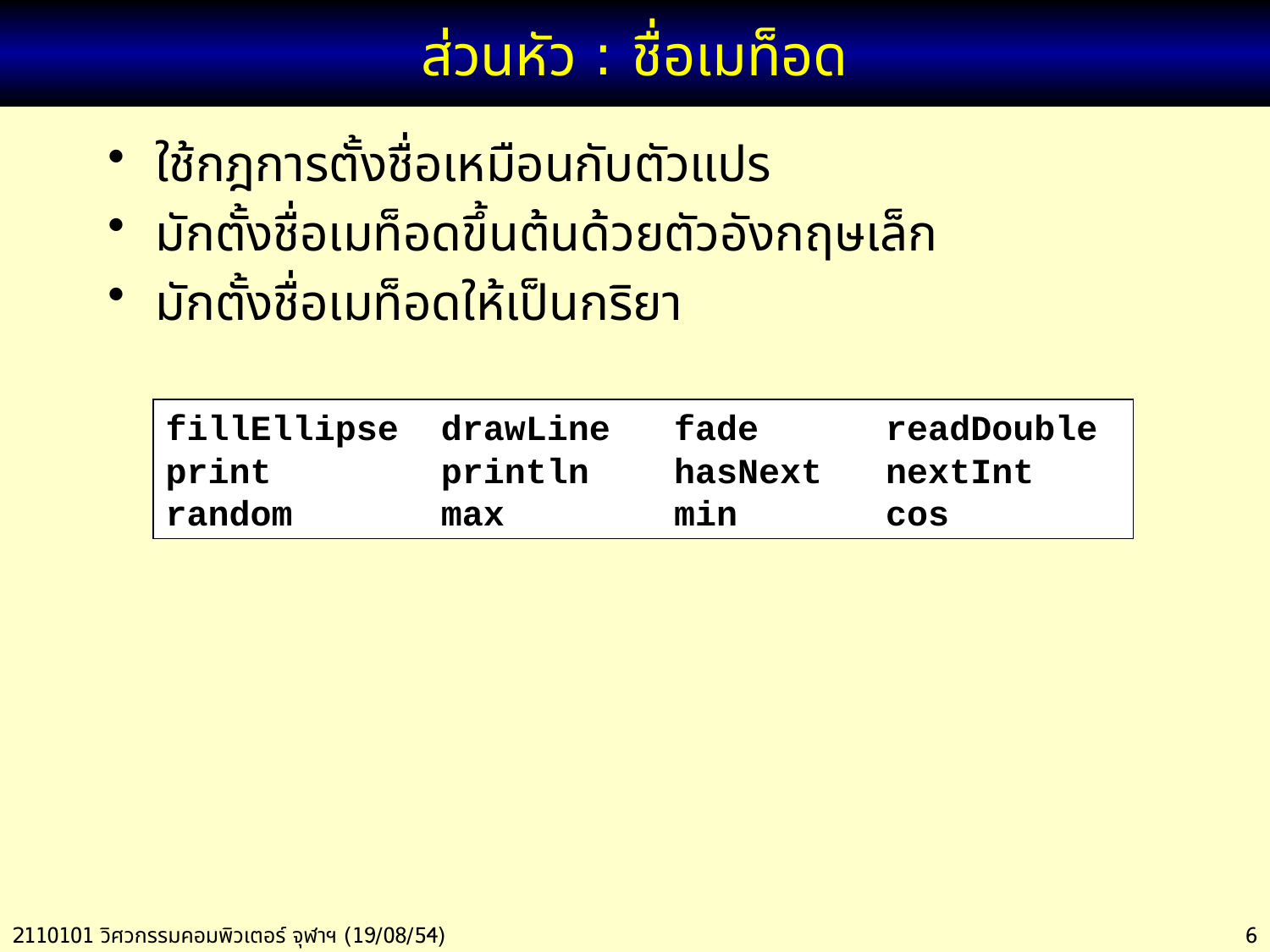

# ส่วนหัว : ชื่อเมท็อด
ใช้กฎการตั้งชื่อเหมือนกับตัวแปร
มักตั้งชื่อเมท็อดขึ้นต้นด้วยตัวอังกฤษเล็ก
มักตั้งชื่อเมท็อดให้เป็นกริยา
fillEllipse  drawLine   fade      readDouble
print        println    hasNext   nextInt
random       max        min       cos